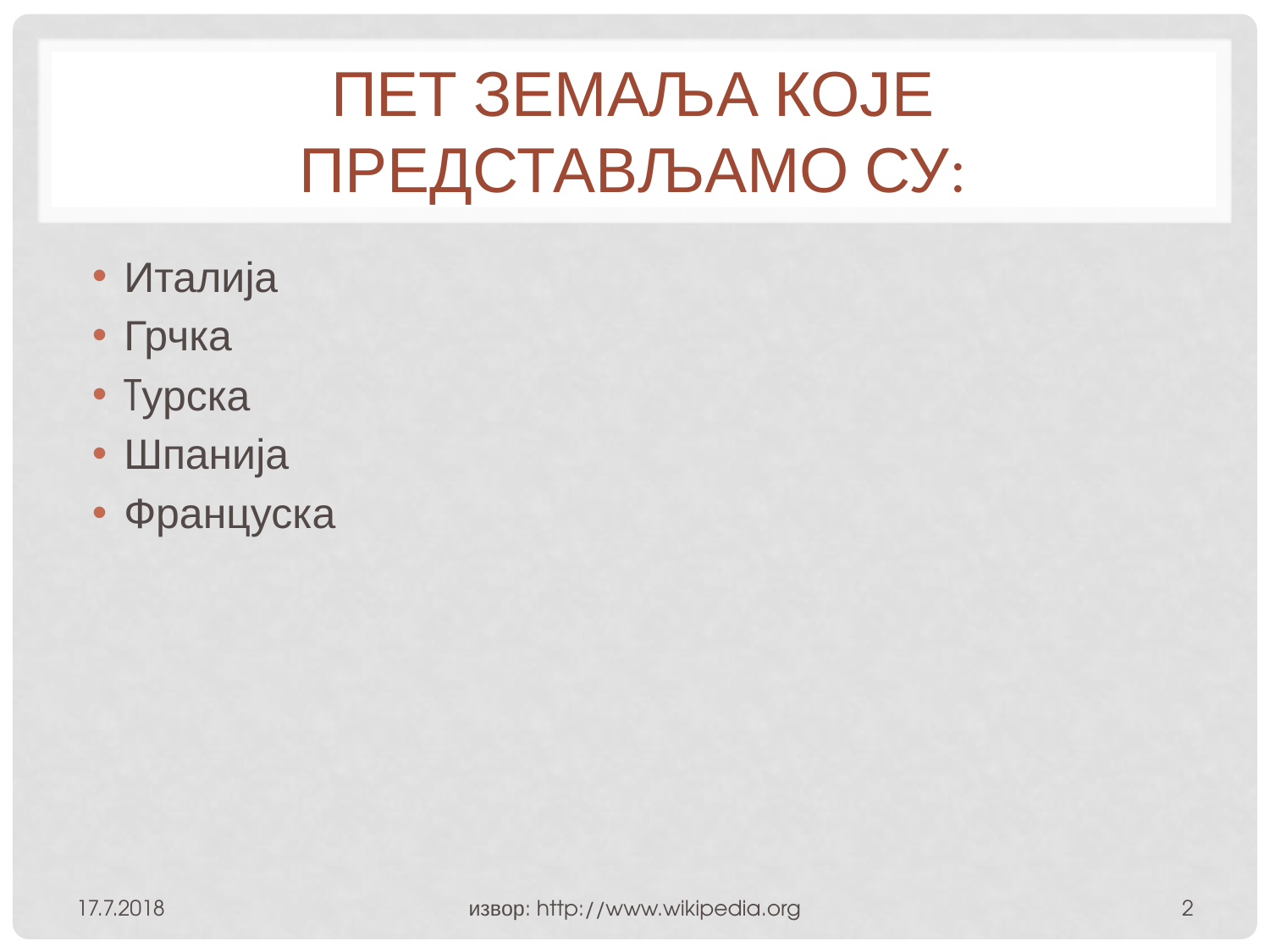

# Пет земаља које представљамо су:
Италија
Грчка
Tурска
Шпанија
Француска

17.7.2018
извор: http://www.wikipedia.org
2